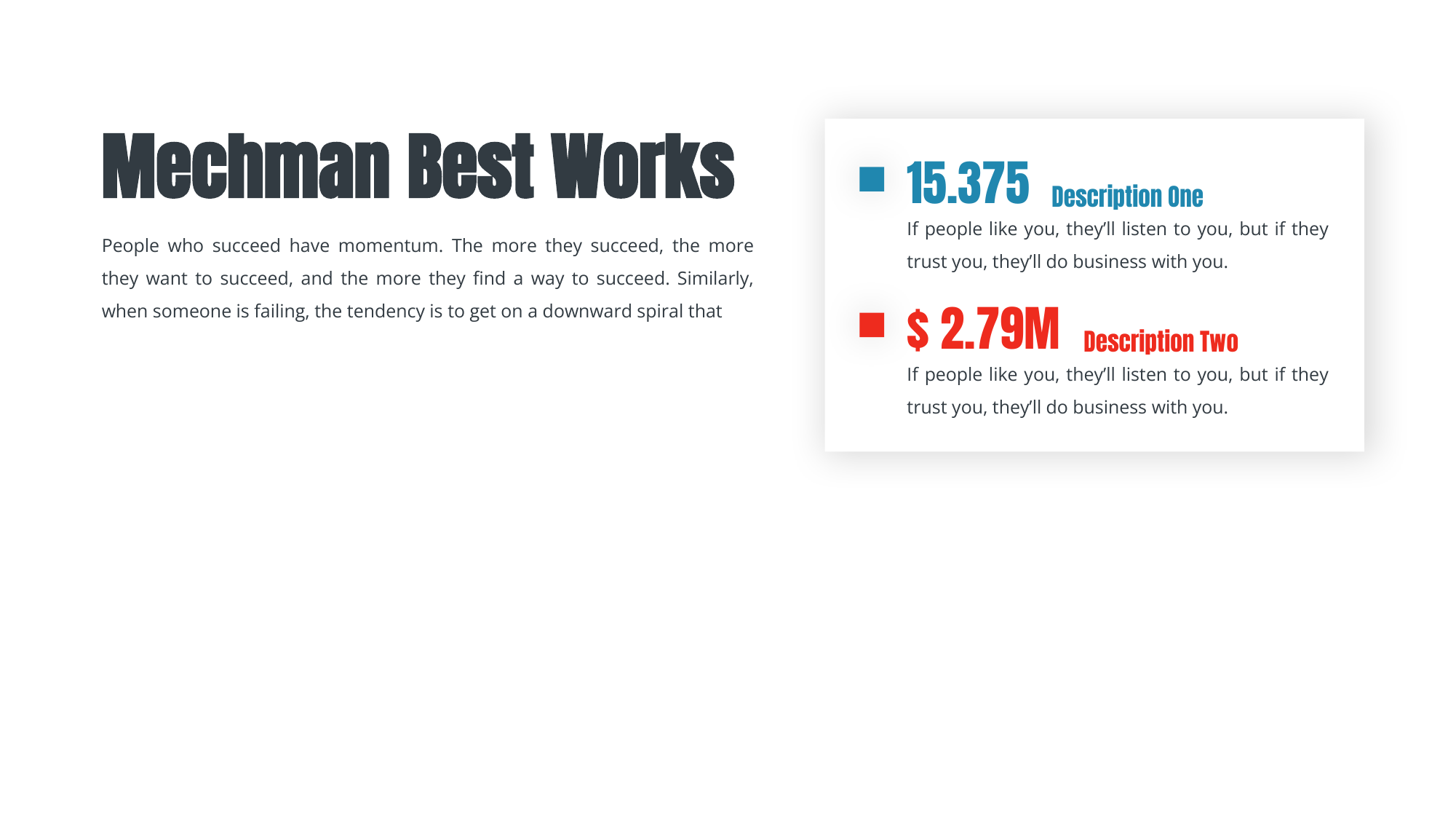

Mechman Best Works

15.375
Description One

If people like you, they’ll listen to you, but if they trust you, they’ll do business with you.
People who succeed have momentum. The more they succeed, the more they want to succeed, and the more they find a way to succeed. Similarly, when someone is failing, the tendency is to get on a downward spiral that
$ 2.79M
Description Two

If people like you, they’ll listen to you, but if they trust you, they’ll do business with you.